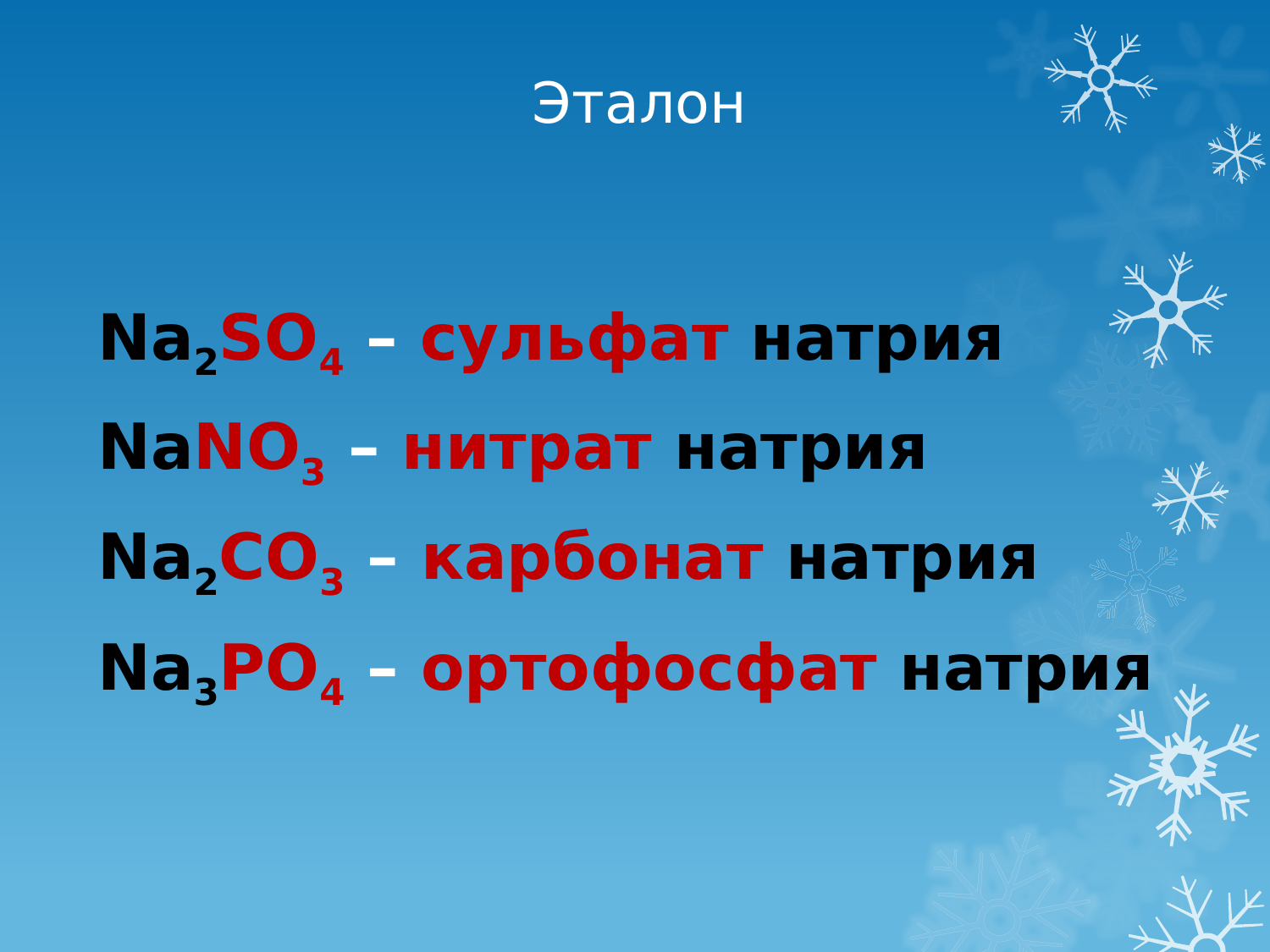

# Эталон
Na2SO4 – сульфат натрия
NaNO3 – нитрат натрия
Na2CO3 – карбонат натрия
Na3PO4 – ортофосфат натрия